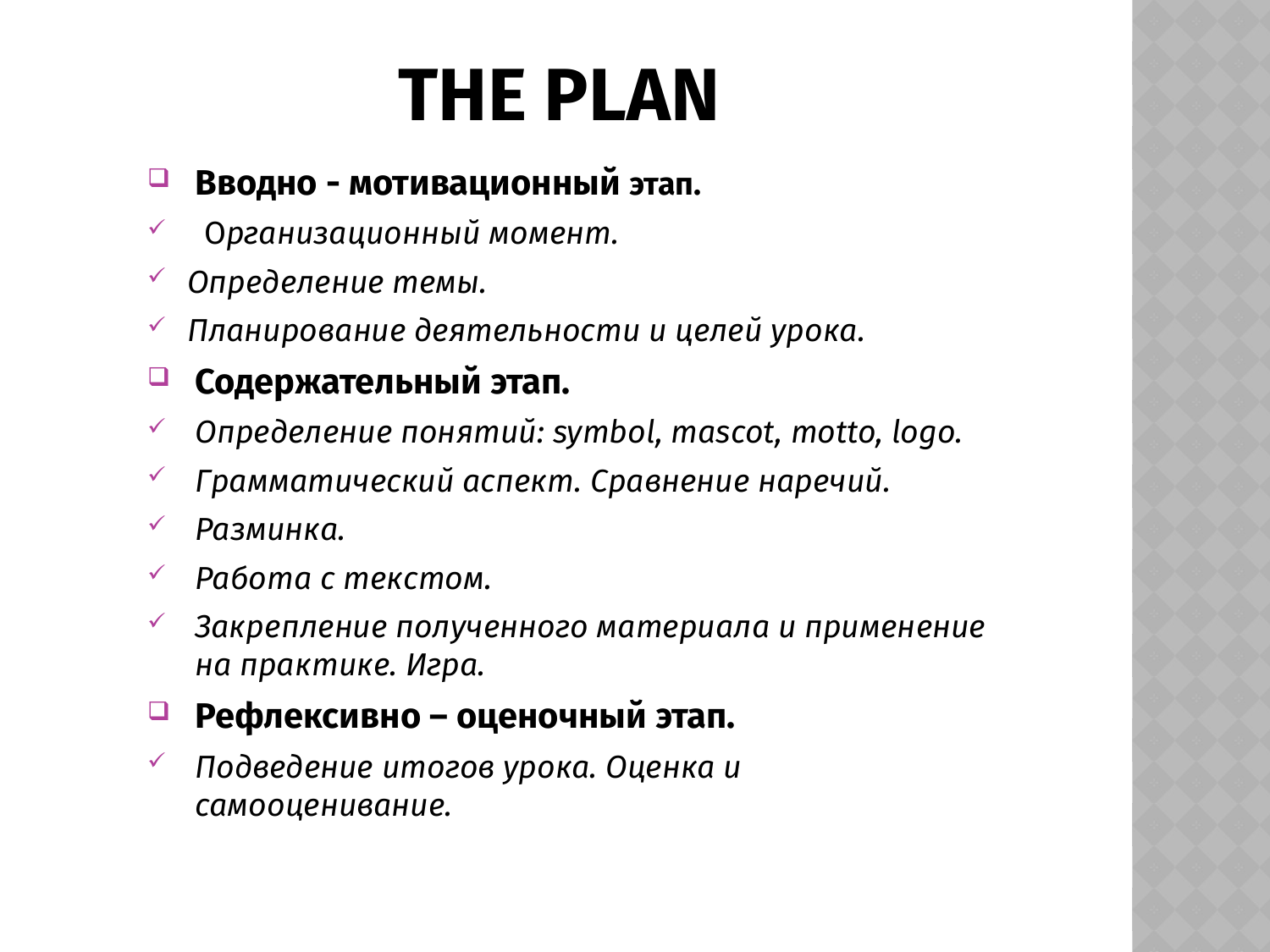

# The plan
Вводно - мотивационный этап.
  Организационный момент.
Определение темы.
Планирование деятельности и целей урока.
Содержательный этап.
Определение понятий: symbol, mascot, motto, logo.
Грамматический аспект. Сравнение наречий.
Разминка.
Работа с текстом.
Закрепление полученного материала и применение на практике. Игра.
Рефлексивно – оценочный этап.
Подведение итогов урока. Оценка и самооценивание.